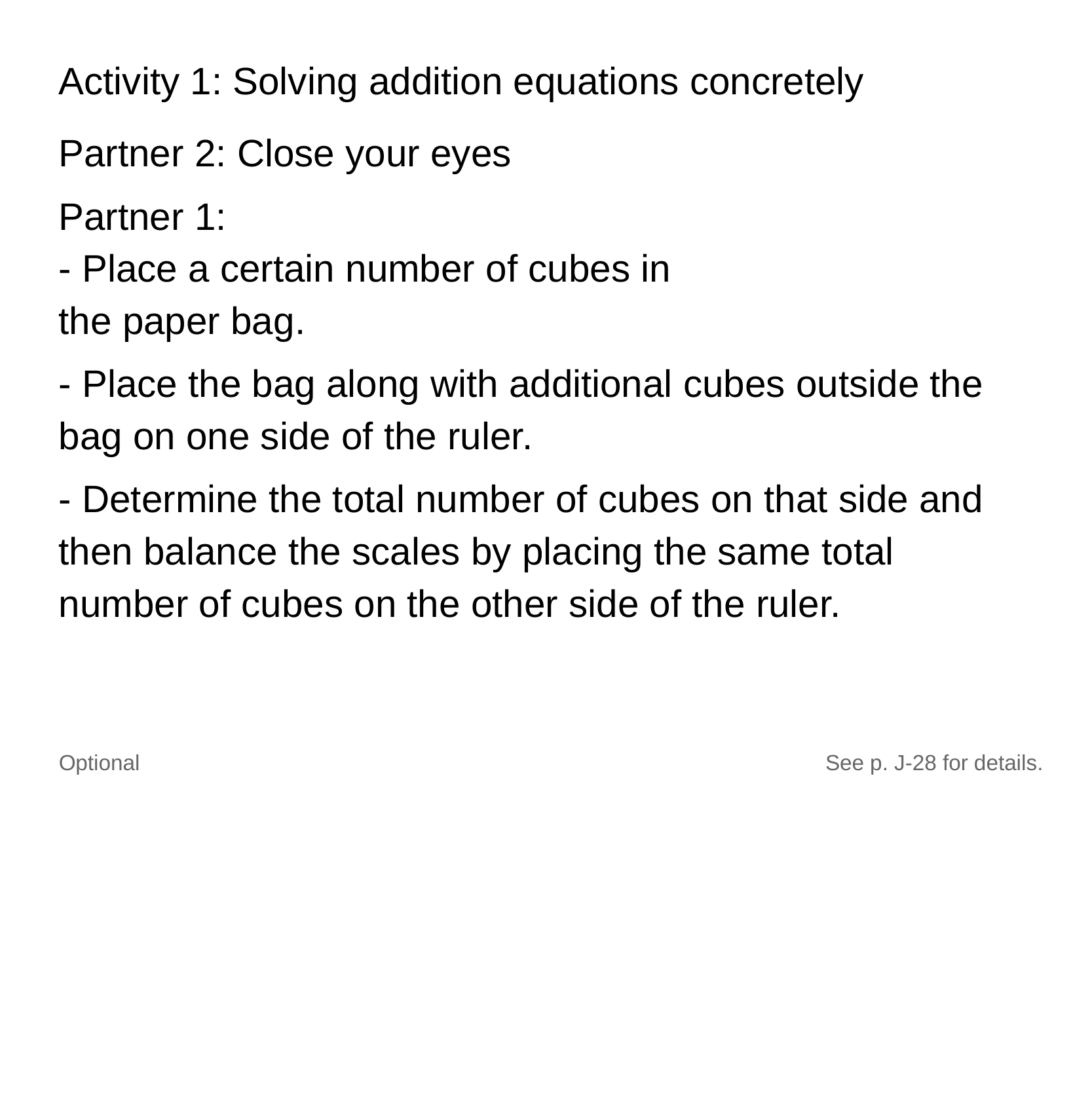

Activity 1: Solving addition equations concretely
Partner 2: Close your eyes
Partner 1:
- Place a certain number of cubes in
the paper bag.
- Place the bag along with additional cubes outside the bag on one side of the ruler.
- Determine the total number of cubes on that side and then balance the scales by placing the same total number of cubes on the other side of the ruler.
Optional
See p. J-28 for details.